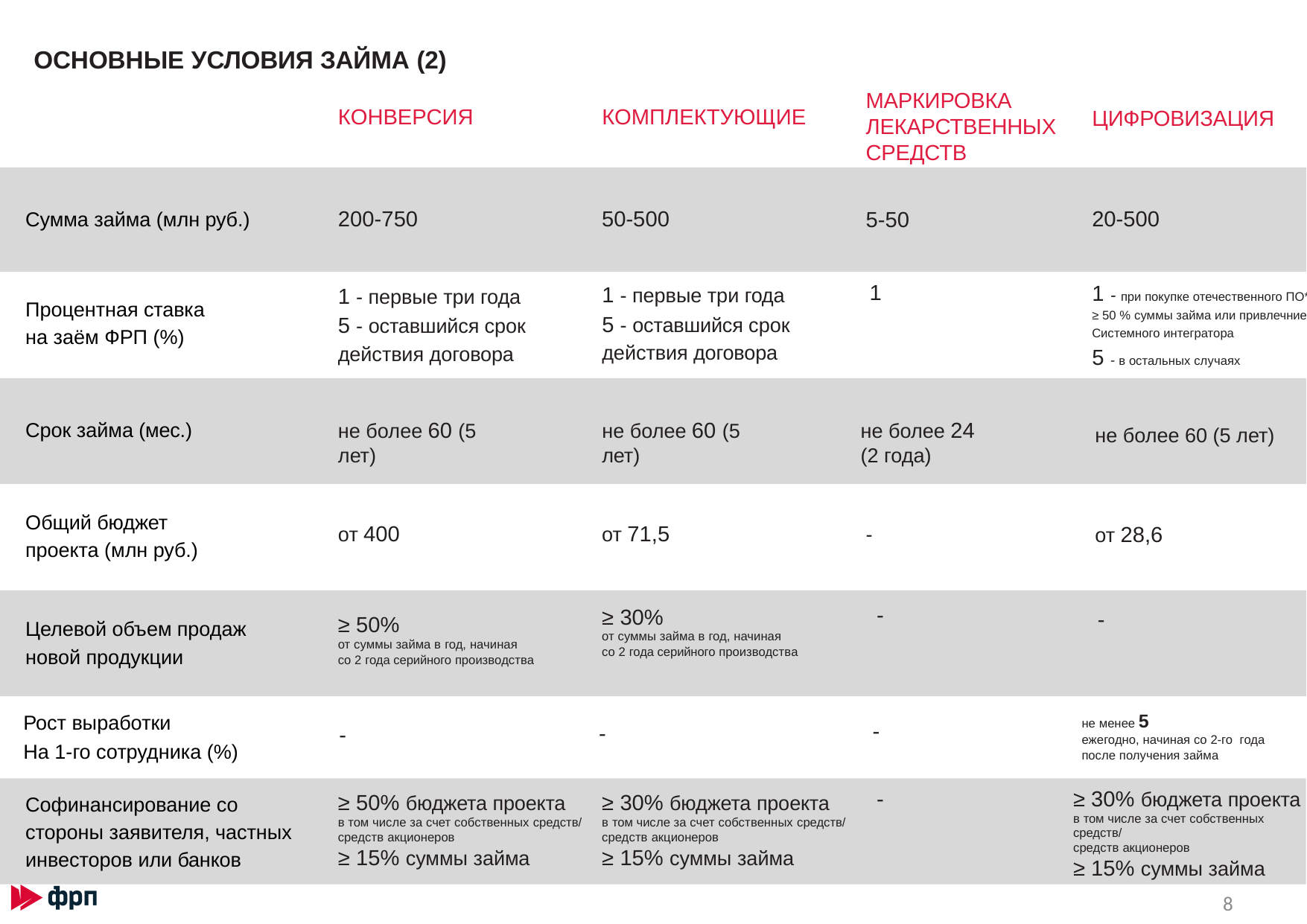

ОСНОВНЫЕ УСЛОВИЯ ЗАЙМА (2)
МАРКИРОВКА ЛЕКАРСТВЕННЫХ СРЕДСТВ
КОНВЕРСИЯ
КОМПЛЕКТУЮЩИЕ
ЦИФРОВИЗАЦИЯ

20-500
200-750
50-500
5-50
Сумма займа (млн руб.)
1 - при покупке отечественного ПО*
≥ 50 % суммы займа или привлечние
Системного интегратора
5 - в остальных случаях
1
1 - первые три года
5 - оставшийся срок  действия договора
1 - первые три года
5 - оставшийся срок  действия договора
Процентная ставка  на заём ФРП (%)

не более 60 (5 лет)
не более 24 (2 года)
не более 60 (5 лет)
Срок займа (мес.)
не более 60 (5 лет)
Общий бюджет  проекта (млн руб.)
от 71,5
от 400
от 28,6
-

-
≥ 30%
от суммы займа в год, начиная
со 2 года серийного производства
-
≥ 50%
от суммы займа в год, начиная
со 2 года серийного производства
Целевой объем продаж  новой продукции
не менее 5
ежегодно, начиная со 2-го  года после получения займа
Рост выработки
На 1-го сотрудника (%)
-
-
-

-
≥ 30% бюджета проекта
в том числе за счет собственных средств/
средств акционеров
≥ 15% суммы займа
Софинансирование со  стороны заявителя, частных  инвесторов или банков
≥ 50% бюджета проекта
в том числе за счет собственных средств/
средств акционеров
≥ 15% суммы займа
≥ 30% бюджета проекта
в том числе за счет собственных средств/
средств акционеров
≥ 15% суммы займа
8